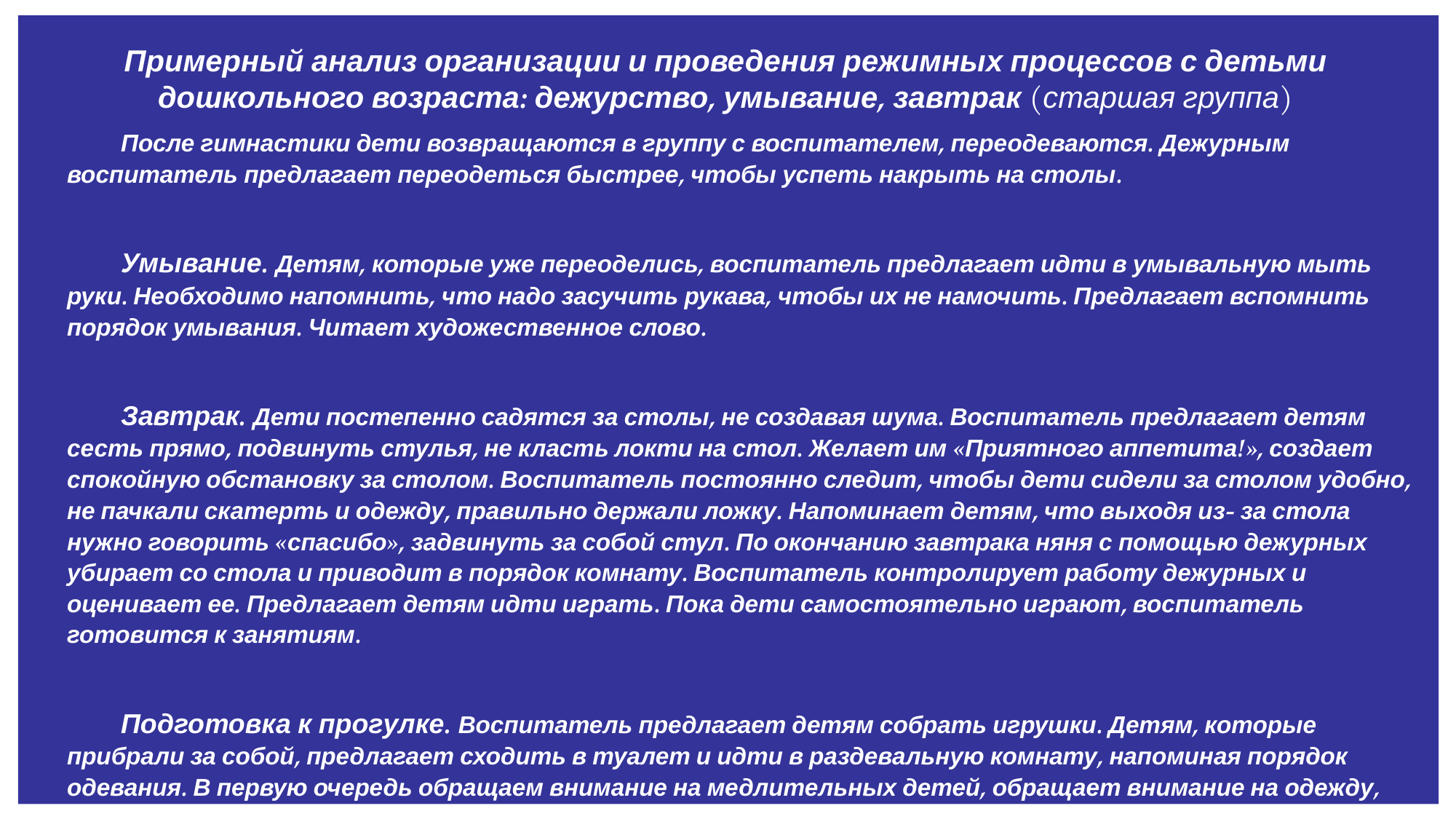

Примерный анализ организации и проведения режимных процессов с детьми дошкольного возраста: дежурство, умывание, завтрак (старшая группа)
После гимнастики дети возвращаются в группу с воспитателем, переодеваются. Дежурным воспитатель предлагает переодеться быстрее, чтобы успеть накрыть на столы.

Умывание. Детям, которые уже переоделись, воспитатель предлагает идти в умывальную мыть руки. Необходимо напомнить, что надо засучить рукава, чтобы их не намочить. Предлагает вспомнить порядок умывания. Читает художественное слово.

Завтрак. Дети постепенно садятся за столы, не создавая шума. Воспитатель предлагает детям сесть прямо, подвинуть стулья, не класть локти на стол. Желает им «Приятного аппетита!», создает спокойную обстановку за столом. Воспитатель постоянно следит, чтобы дети сидели за столом удобно, не пачкали скатерть и одежду, правильно держали ложку. Напоминает детям, что выходя из- за стола нужно говорить «спасибо», задвинуть за собой стул. По окончанию завтрака няня с помощью дежурных убирает со стола и приводит в порядок комнату. Воспитатель контролирует работу дежурных и оценивает ее. Предлагает детям идти играть. Пока дети самостоятельно играют, воспитатель готовится к занятиям.

Подготовка к прогулке. Воспитатель предлагает детям собрать игрушки. Детям, которые прибрали за собой, предлагает сходить в туалет и идти в раздевальную комнату, напоминая порядок одевания. В первую очередь обращаем внимание на медлительных детей, обращает внимание на одежду, помогает застегнуть пуговицы.